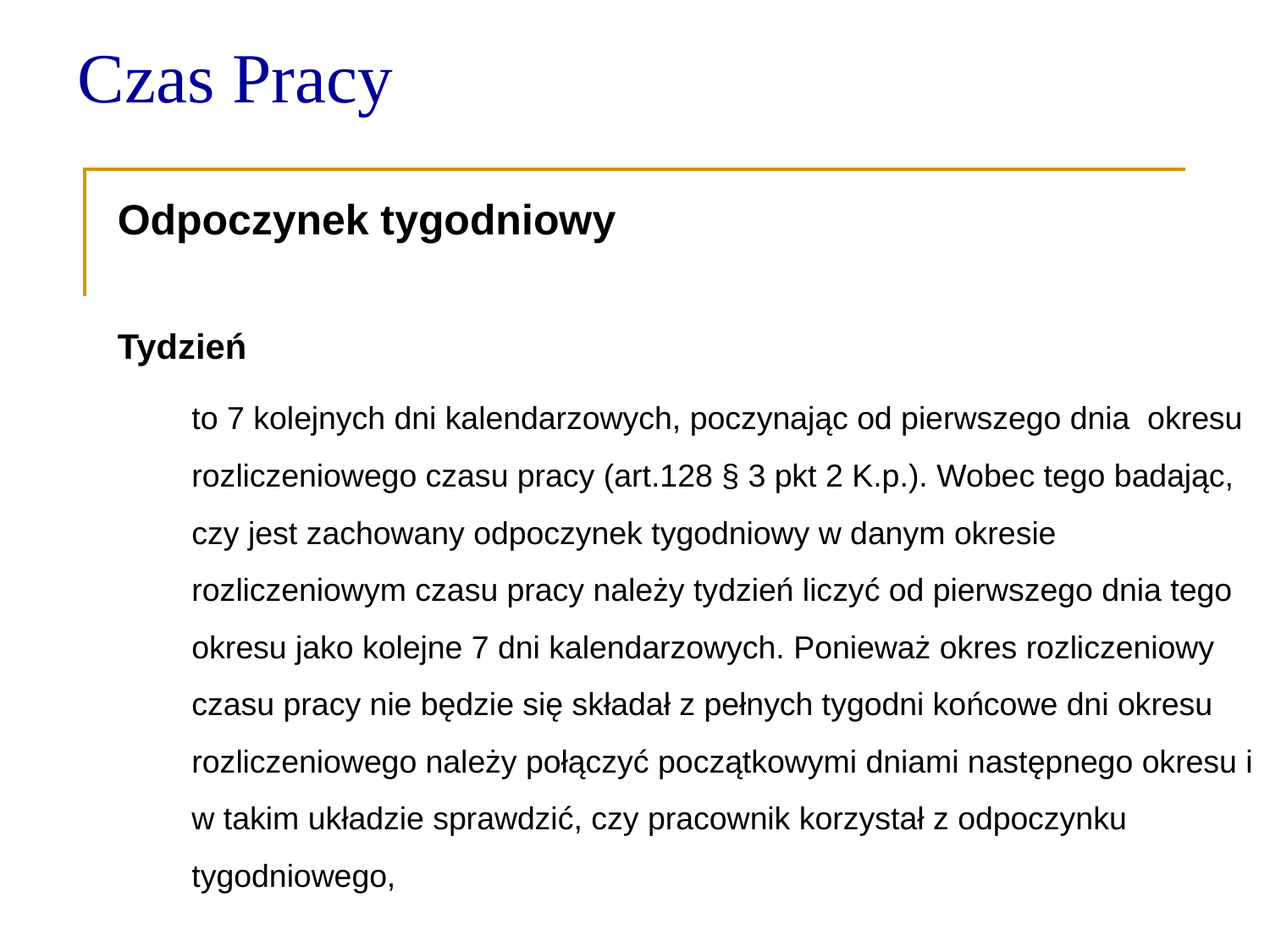

Czas Pracy
Odpoczynek tygodniowy
Tydzień
	to 7 kolejnych dni kalendarzowych, poczynając od pierwszego dnia  okresu rozliczeniowego czasu pracy (art.128 § 3 pkt 2 K.p.). Wobec tego badając, czy jest zachowany odpoczynek tygodniowy w danym okresie rozliczeniowym czasu pracy należy tydzień liczyć od pierwszego dnia tego okresu jako kolejne 7 dni kalendarzowych. Ponieważ okres rozliczeniowy czasu pracy nie będzie się składał z pełnych tygodni końcowe dni okresu rozliczeniowego należy połączyć początkowymi dniami następnego okresu i w takim układzie sprawdzić, czy pracownik korzystał z odpoczynku tygodniowego,